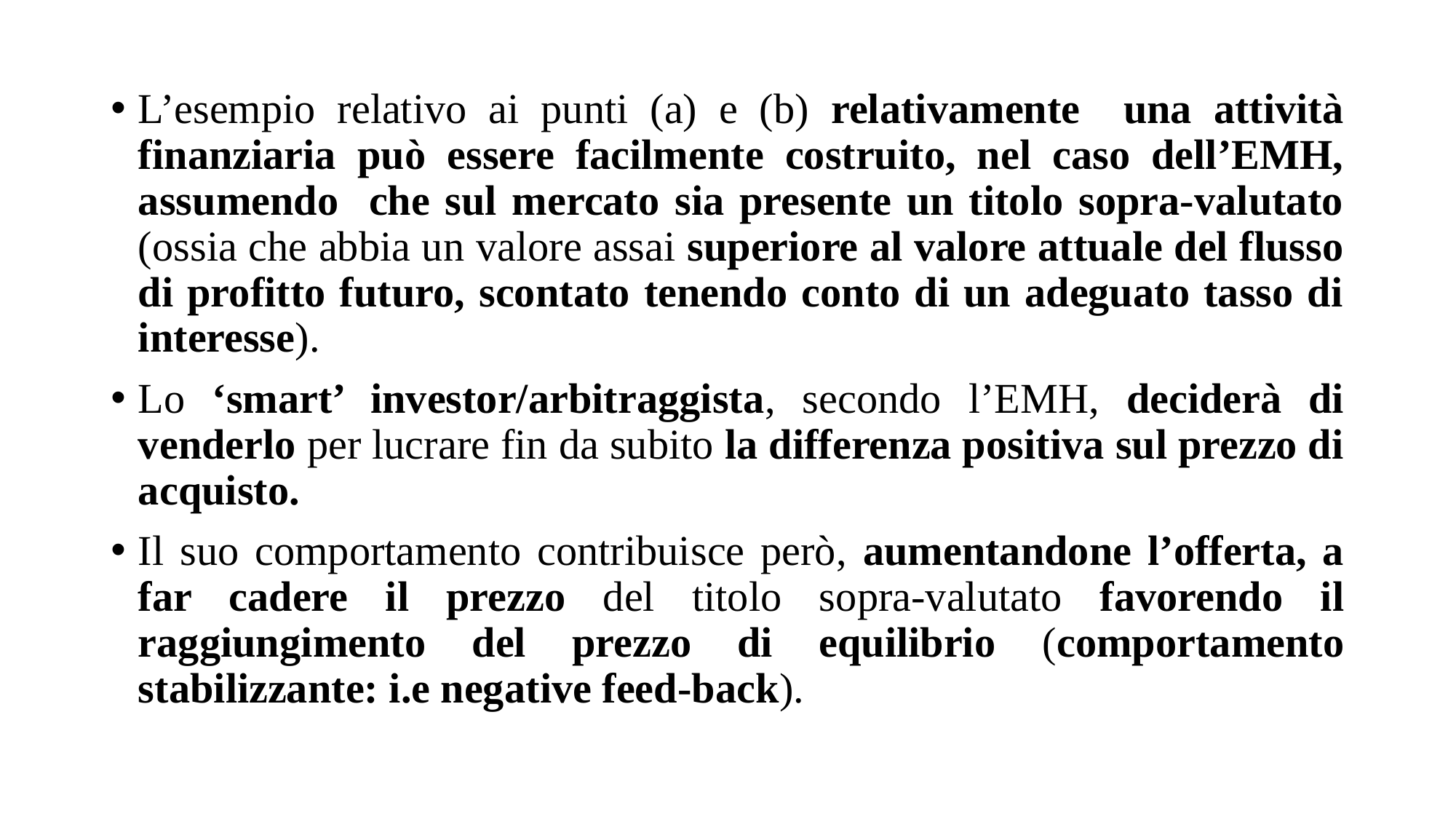

L’esempio relativo ai punti (a) e (b) relativamente  una attività finanziaria può essere facilmente costruito, nel caso dell’EMH, assumendo  che sul mercato sia presente un titolo sopra-valutato (ossia che abbia un valore assai superiore al valore attuale del flusso di profitto futuro, scontato tenendo conto di un adeguato tasso di interesse).
Lo ‘smart’ investor/arbitraggista, secondo l’EMH, deciderà di venderlo per lucrare fin da subito la differenza positiva sul prezzo di acquisto.
Il suo comportamento contribuisce però, aumentandone l’offerta, a far cadere il prezzo del titolo sopra-valutato favorendo il raggiungimento del prezzo di equilibrio (comportamento stabilizzante: i.e negative feed-back).